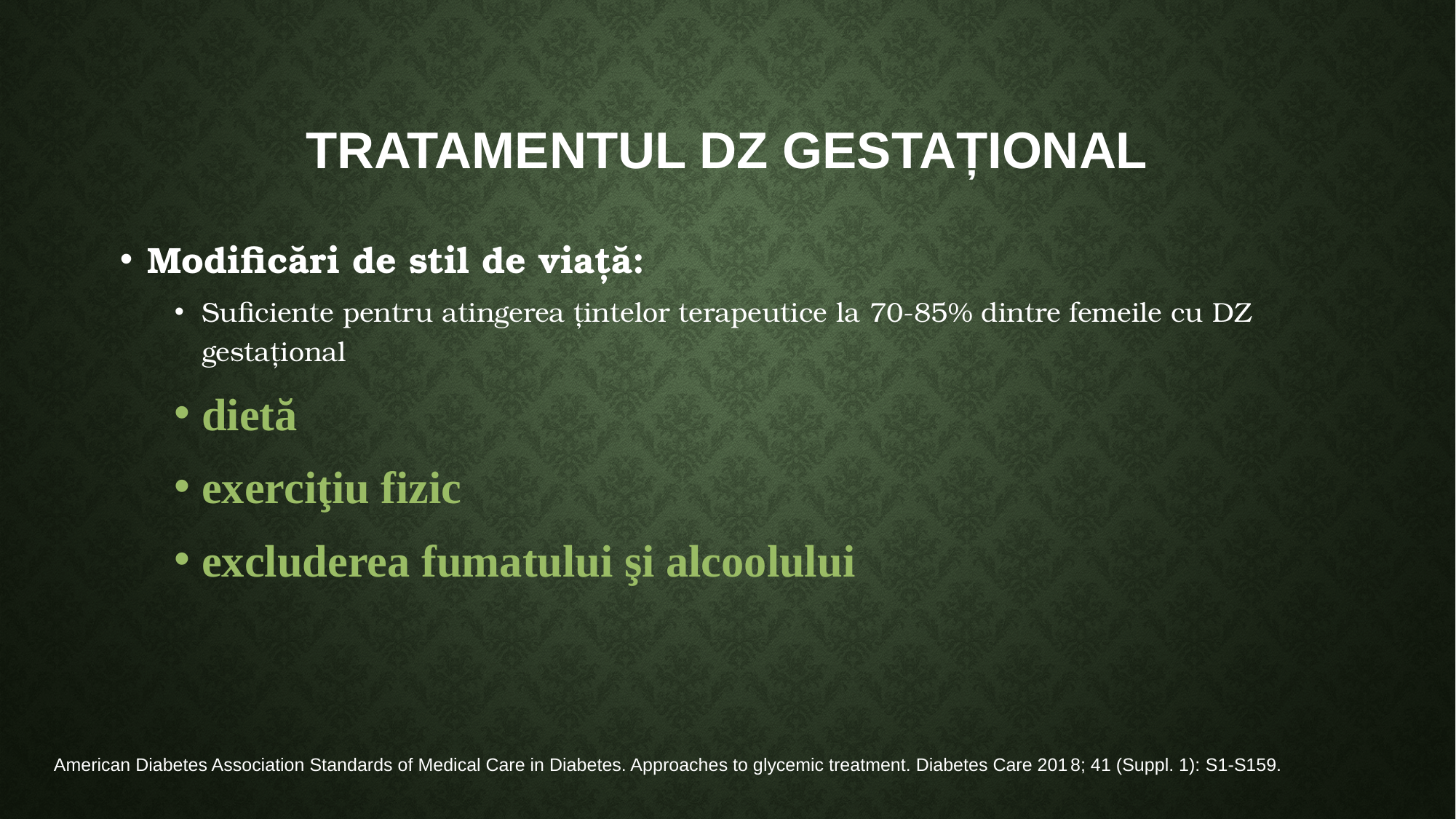

# Tratamentul dz gestațional
Modificări de stil de viață:
Suficiente pentru atingerea țintelor terapeutice la 70-85% dintre femeile cu DZ gestațional
dietă
exerciţiu fizic
excluderea fumatului şi alcoolului
American Diabetes Association Standards of Medical Care in Diabetes. Approaches to glycemic treatment. Diabetes Care 2018; 41 (Suppl. 1): S1-S159.